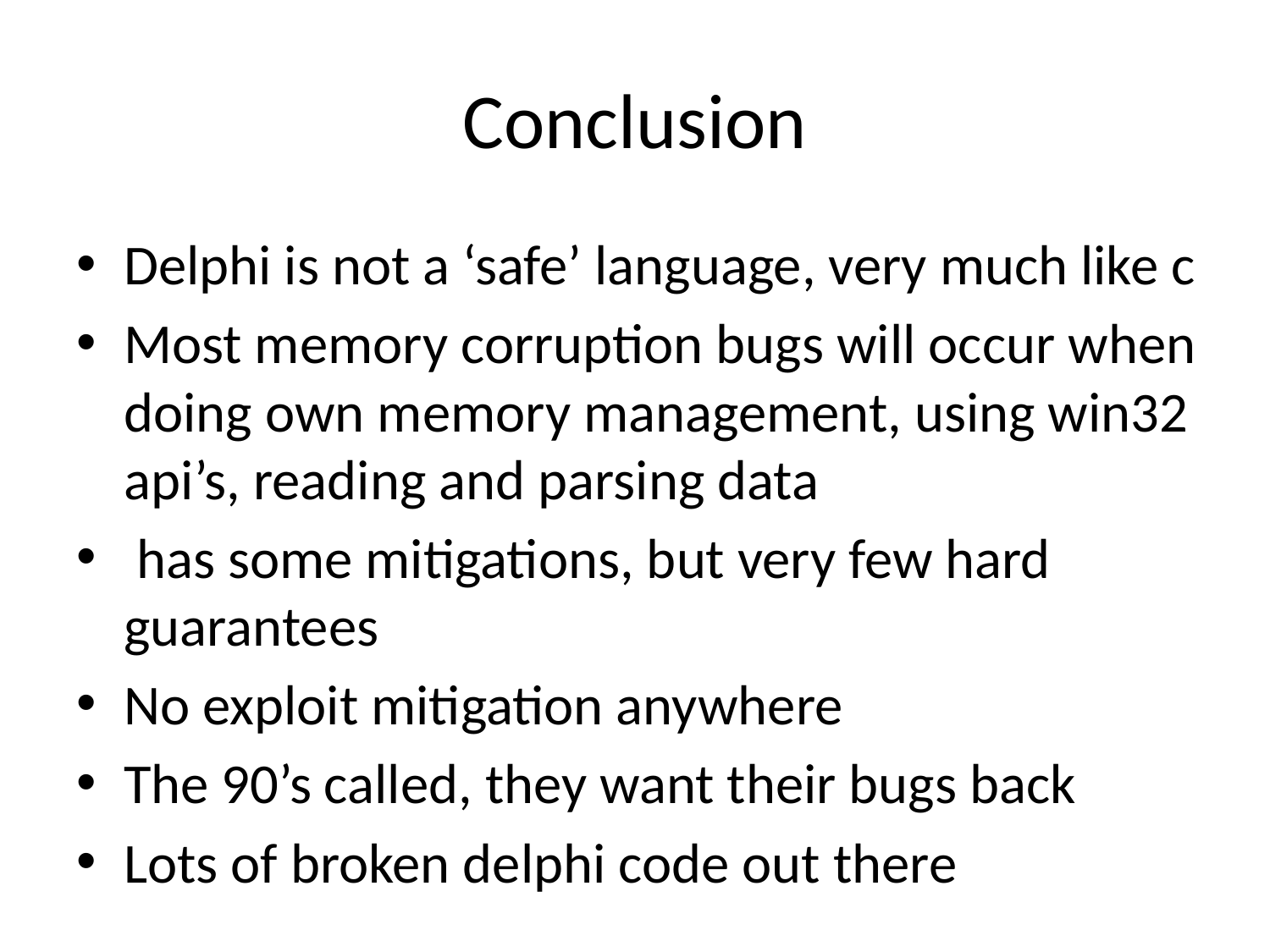

# Conclusion
Delphi is not a ‘safe’ language, very much like c
Most memory corruption bugs will occur when doing own memory management, using win32 api’s, reading and parsing data
 has some mitigations, but very few hard guarantees
No exploit mitigation anywhere
The 90’s called, they want their bugs back
Lots of broken delphi code out there